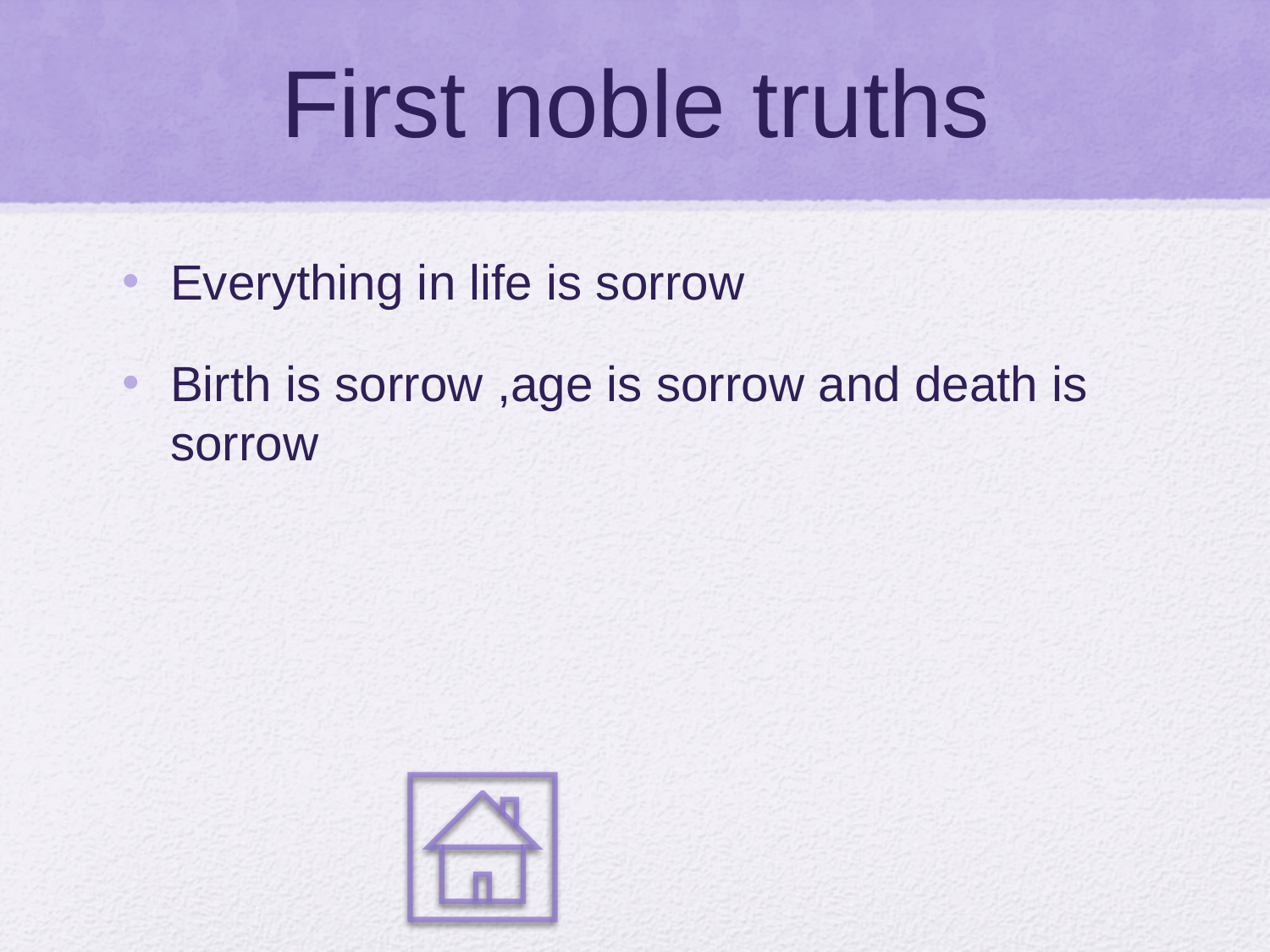

# First noble truths
Everything in life is sorrow
Birth is sorrow ,age is sorrow and death is sorrow